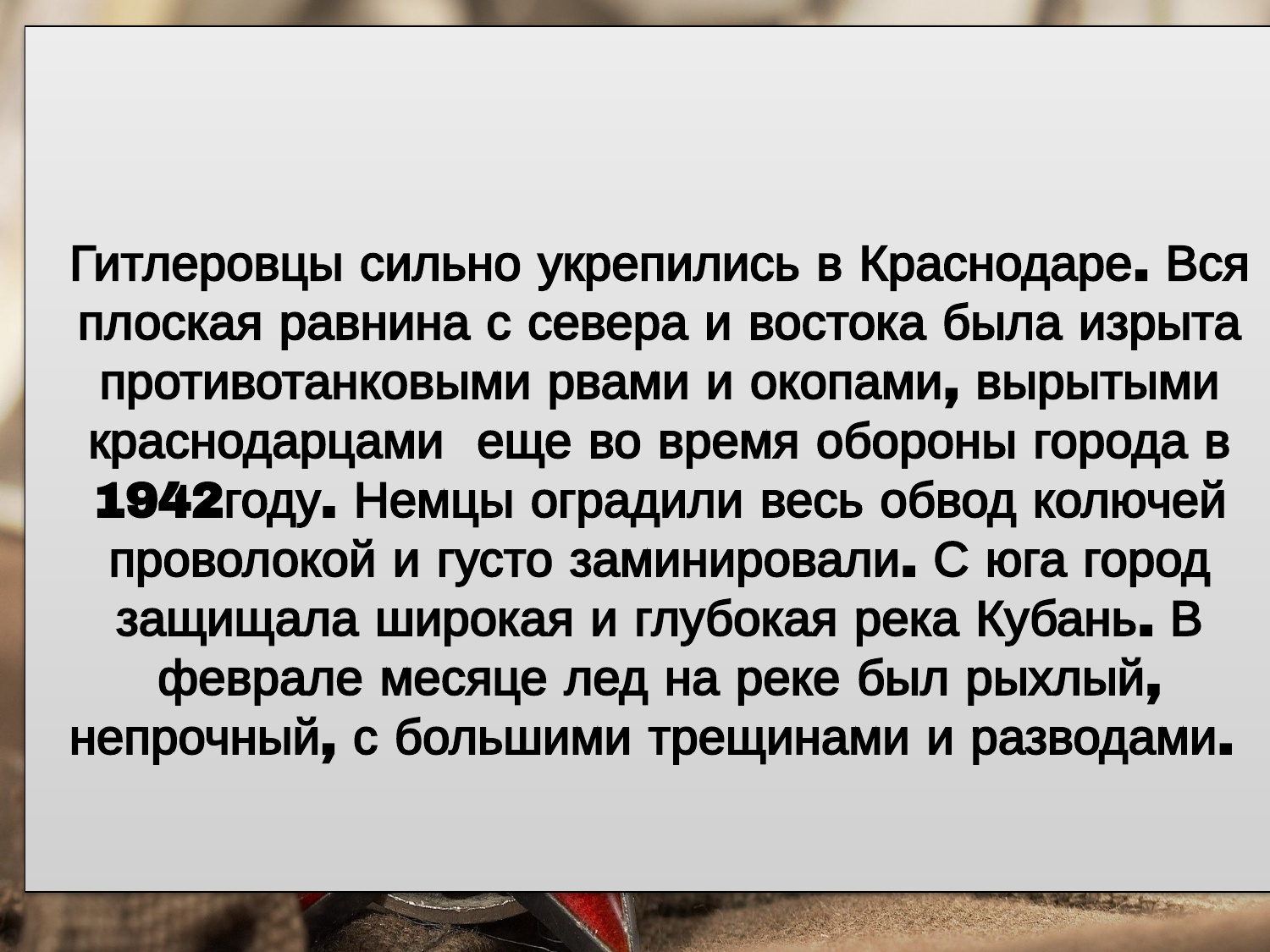

# Гитлеровцы сильно укрепились в Краснодаре. Вся плоская равнина с севера и востока была изрыта противотанковыми рвами и окопами, вырытыми краснодарцами  еще во время обороны города в 1942году. Немцы оградили весь обвод колючей проволокой и густо заминировали. С юга город защищала широкая и глубокая река Кубань. В феврале месяце лед на реке был рыхлый, непрочный, с большими трещинами и разводами.